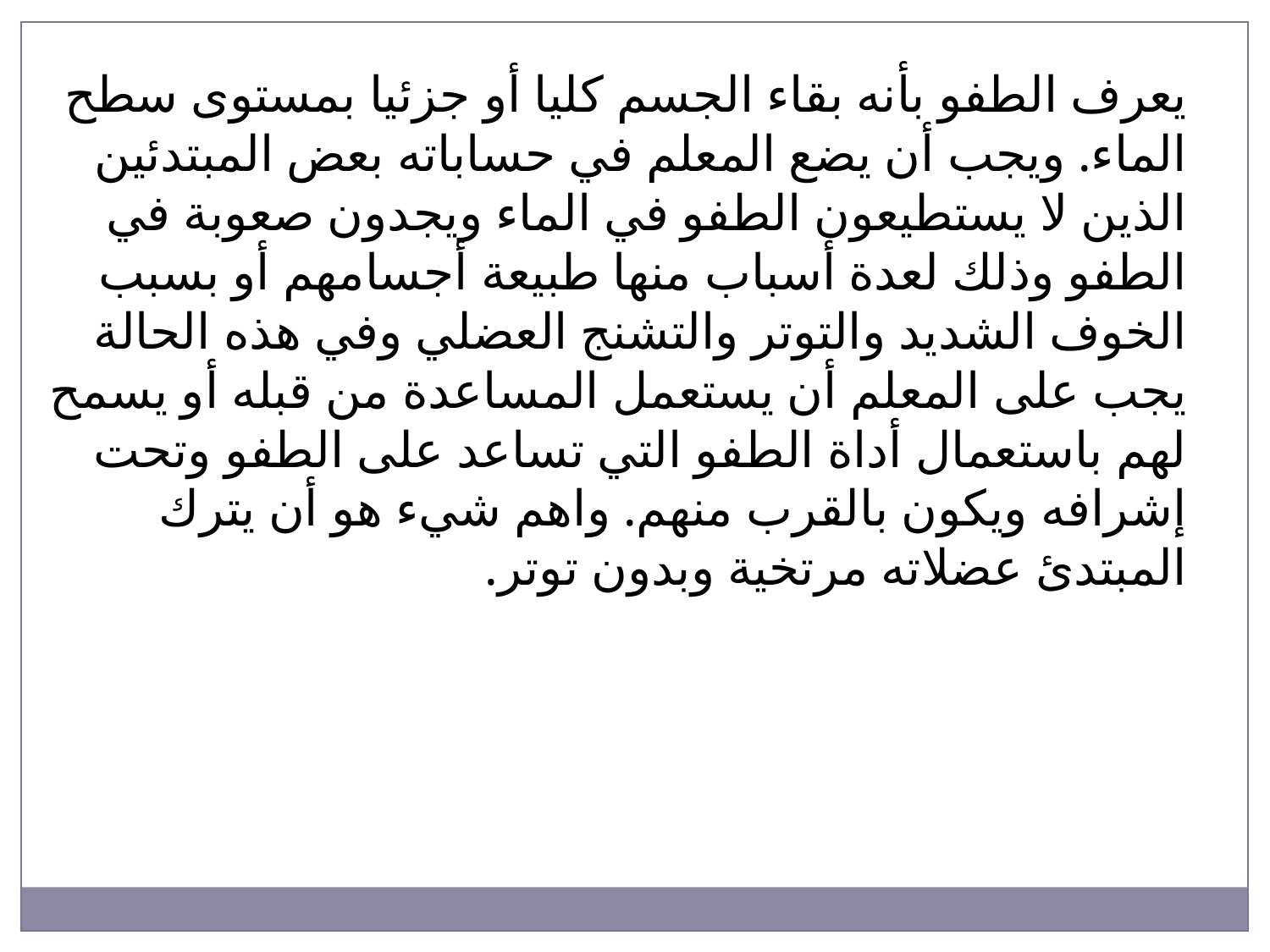

يعرف الطفو بأنه بقاء الجسم كليا أو جزئيا بمستوى سطح الماء. ويجب أن يضع المعلم في حساباته بعض المبتدئين الذين لا يستطيعون الطفو في الماء ويجدون صعوبة في الطفو وذلك لعدة أسباب منها طبيعة أجسامهم أو بسبب الخوف الشديد والتوتر والتشنج العضلي وفي هذه الحالة يجب على المعلم أن يستعمل المساعدة من قبله أو يسمح لهم باستعمال أداة الطفو التي تساعد على الطفو وتحت إشرافه ويكون بالقرب منهم. واهم شيء هو أن يترك المبتدئ عضلاته مرتخية وبدون توتر.